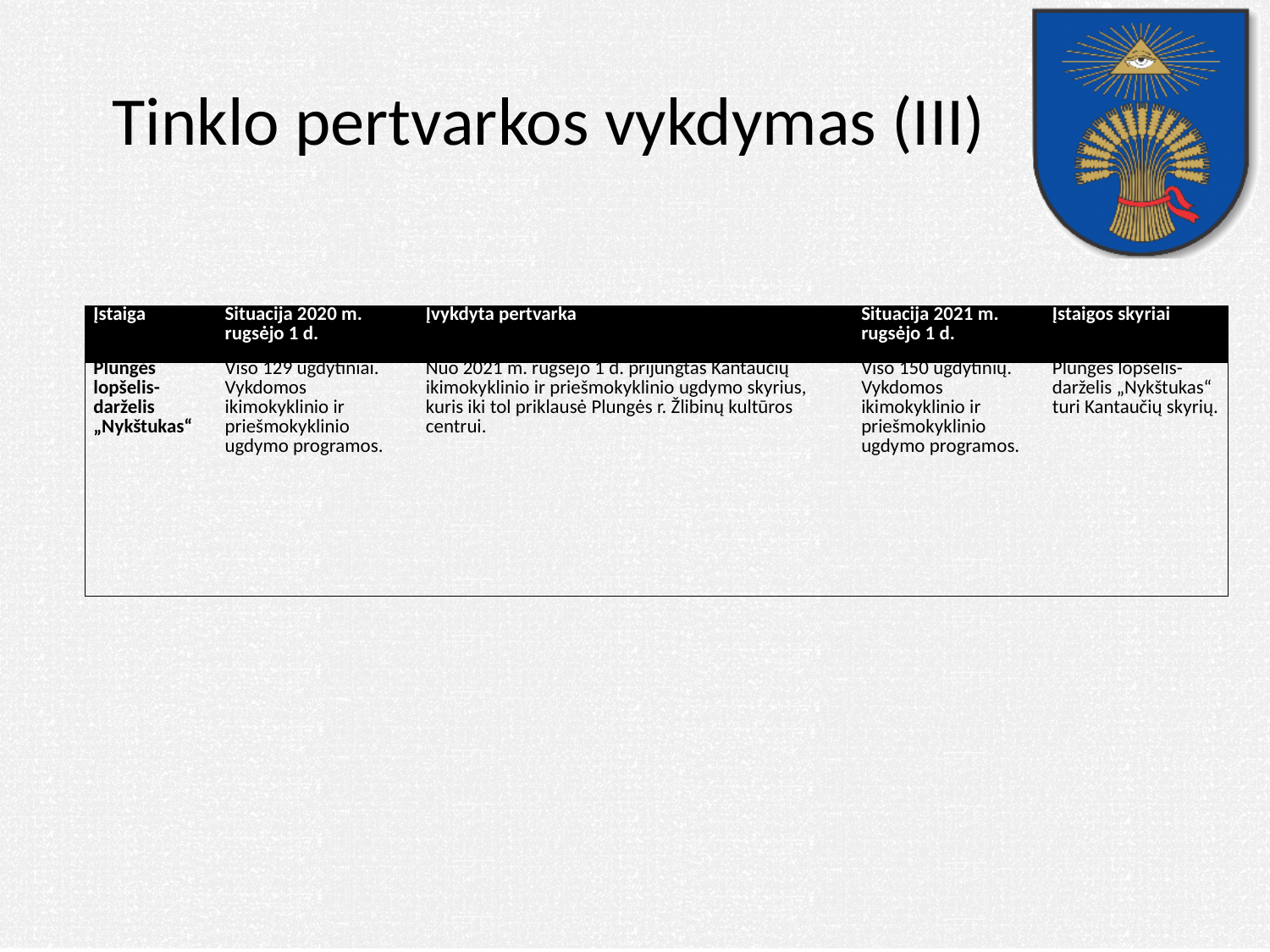

# Tinklo pertvarkos vykdymas (III)
| Įstaiga | Situacija 2020 m. rugsėjo 1 d. | Įvykdyta pertvarka | Situacija 2021 m. rugsėjo 1 d. | Įstaigos skyriai |
| --- | --- | --- | --- | --- |
| Plungės lopšelis- darželis „Nykštukas“ | Viso 129 ugdytiniai. Vykdomos ikimokyklinio ir priešmokyklinio ugdymo programos. | Nuo 2021 m. rugsėjo 1 d. prijungtas Kantaučių ikimokyklinio ir priešmokyklinio ugdymo skyrius, kuris iki tol priklausė Plungės r. Žlibinų kultūros centrui. | Viso 150 ugdytinių. Vykdomos ikimokyklinio ir priešmokyklinio ugdymo programos. | Plungės lopšelis- darželis „Nykštukas“ turi Kantaučių skyrių. |